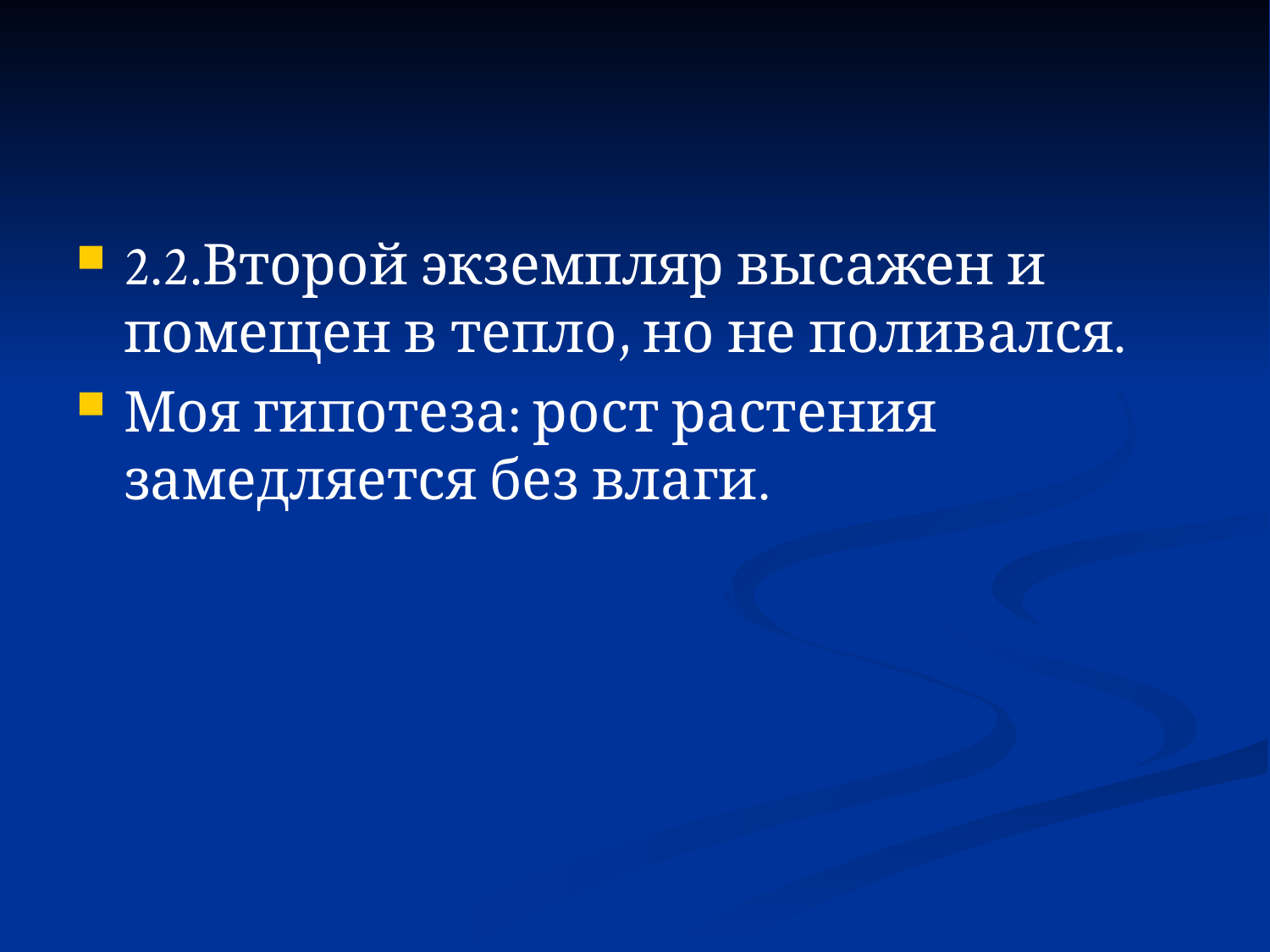

#
2.2.Второй экземпляр высажен и помещен в тепло, но не поливался.
Моя гипотеза: рост растения замедляется без влаги.